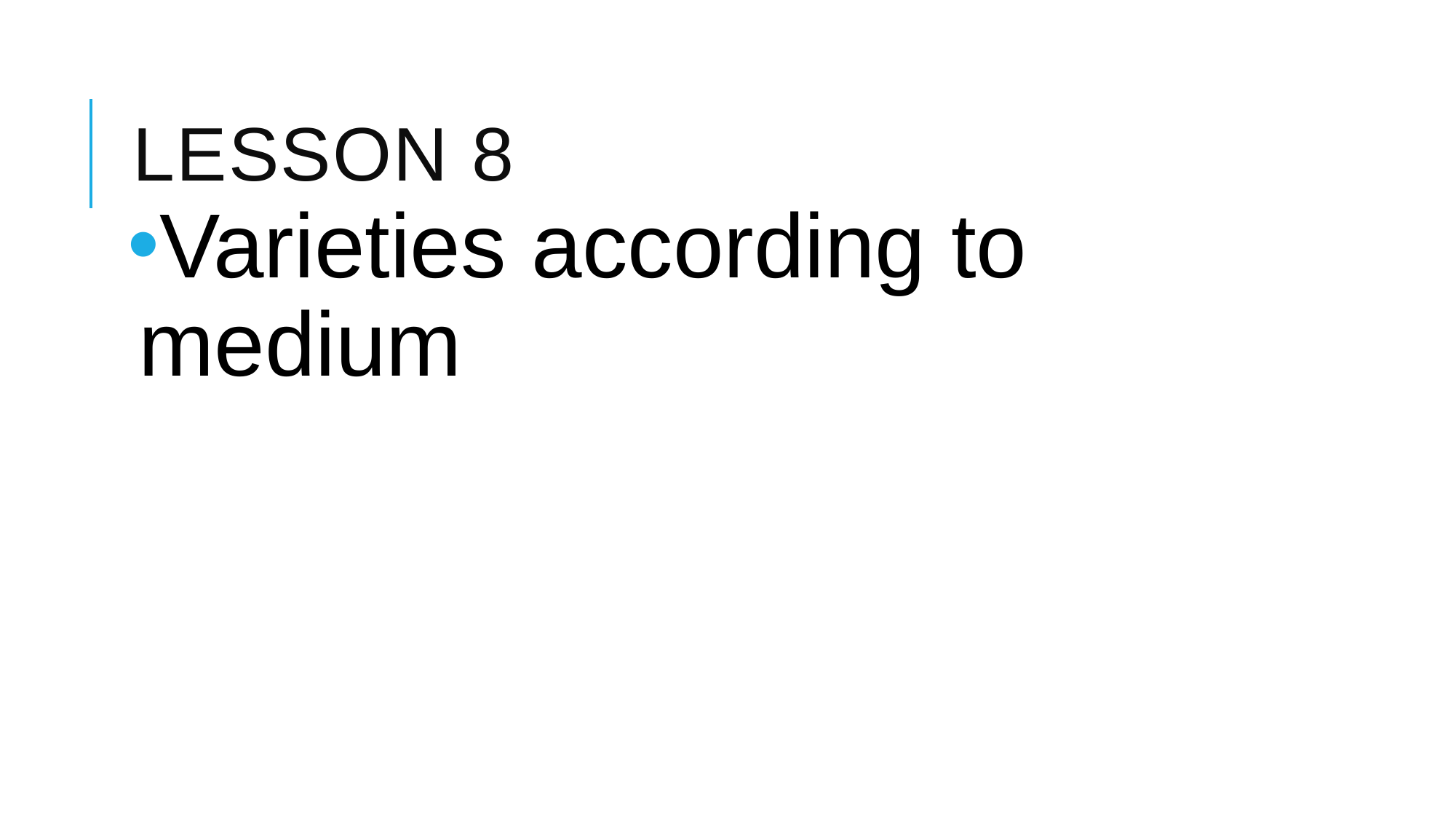

# Lesson 8
Varieties according to medium